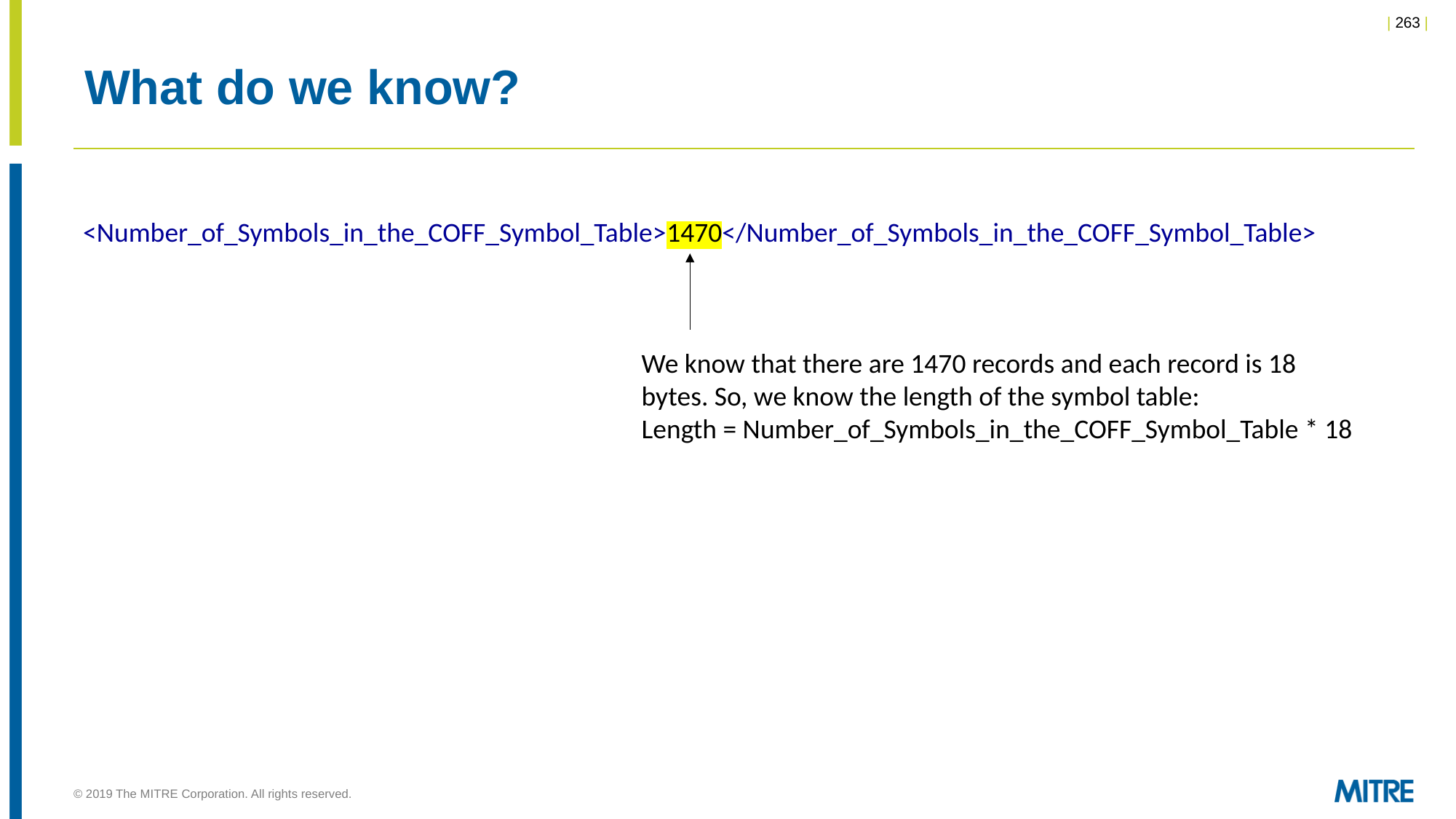

# What do we know?
<Number_of_Symbols_in_the_COFF_Symbol_Table>1470</Number_of_Symbols_in_the_COFF_Symbol_Table>
We know that there are 1470 records and each record is 18 bytes. So, we know the length of the symbol table:
Length = Number_of_Symbols_in_the_COFF_Symbol_Table * 18
© 2019 The MITRE Corporation. All rights reserved.